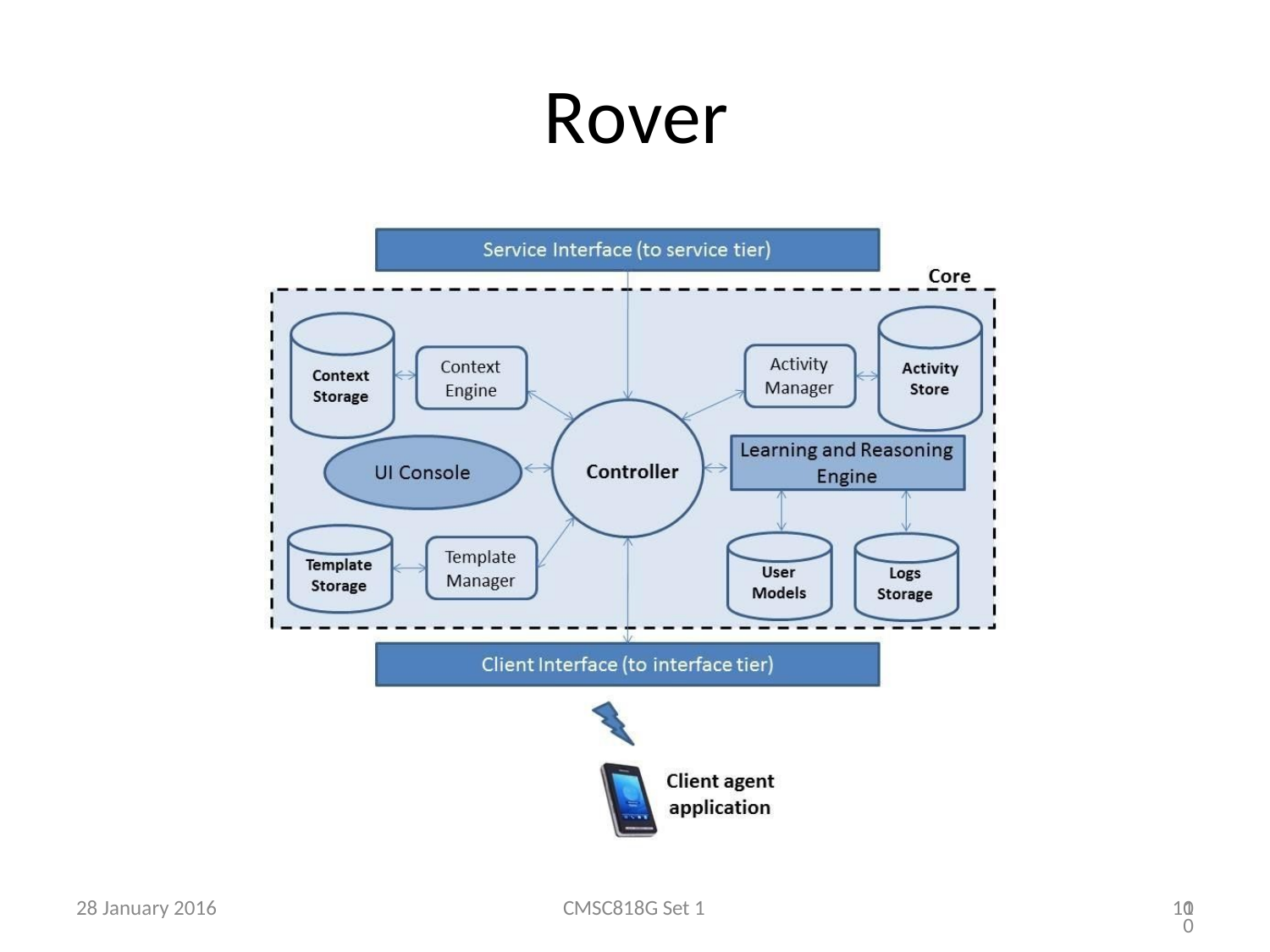

# Rover

28 January 2016
CMSC818G Set 1
10
10